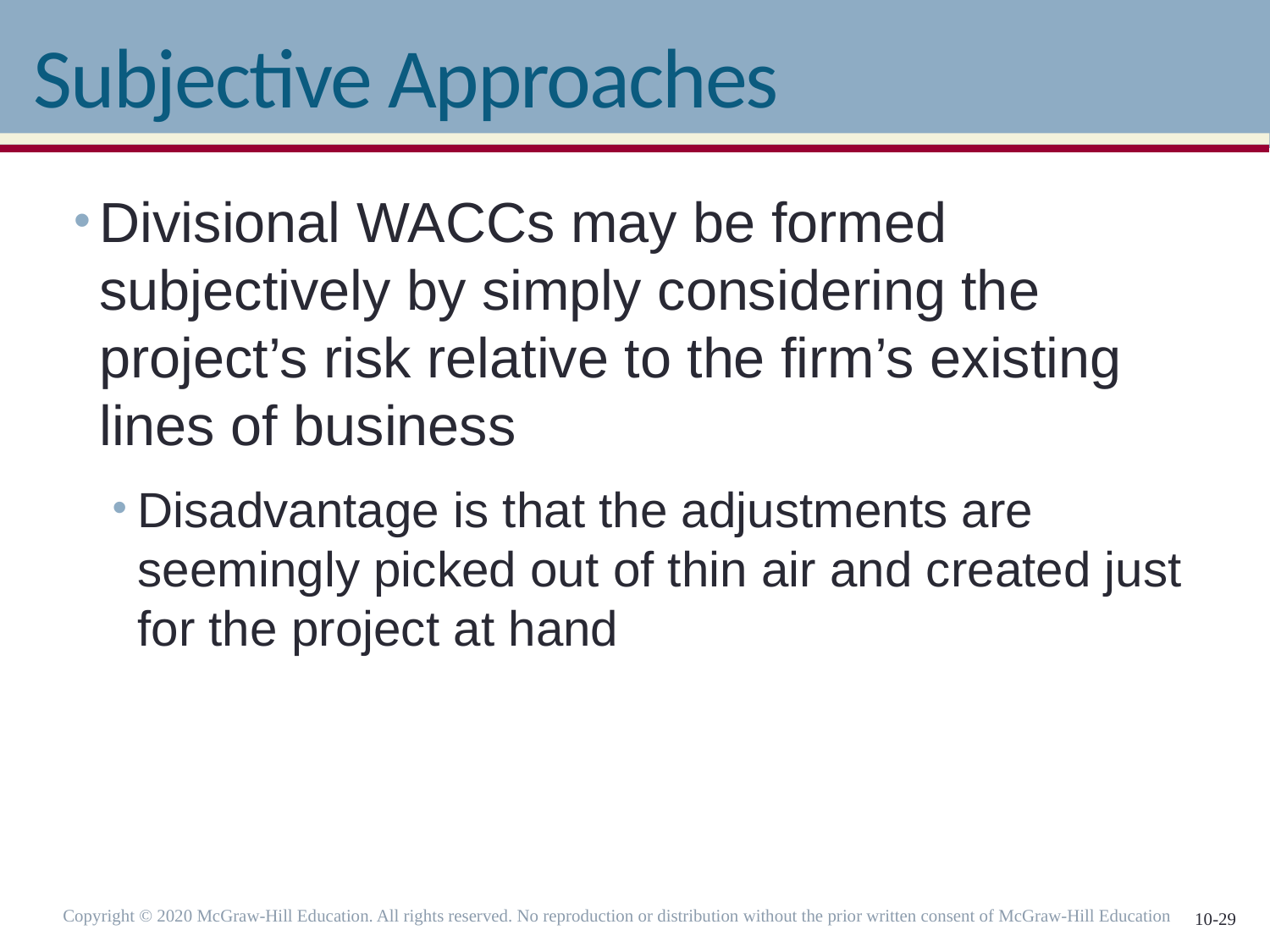

# Subjective Approaches
Divisional WACCs may be formed subjectively by simply considering the project’s risk relative to the firm’s existing lines of business
Disadvantage is that the adjustments are seemingly picked out of thin air and created just for the project at hand
Copyright © 2020 McGraw-Hill Education. All rights reserved. No reproduction or distribution without the prior written consent of McGraw-Hill Education